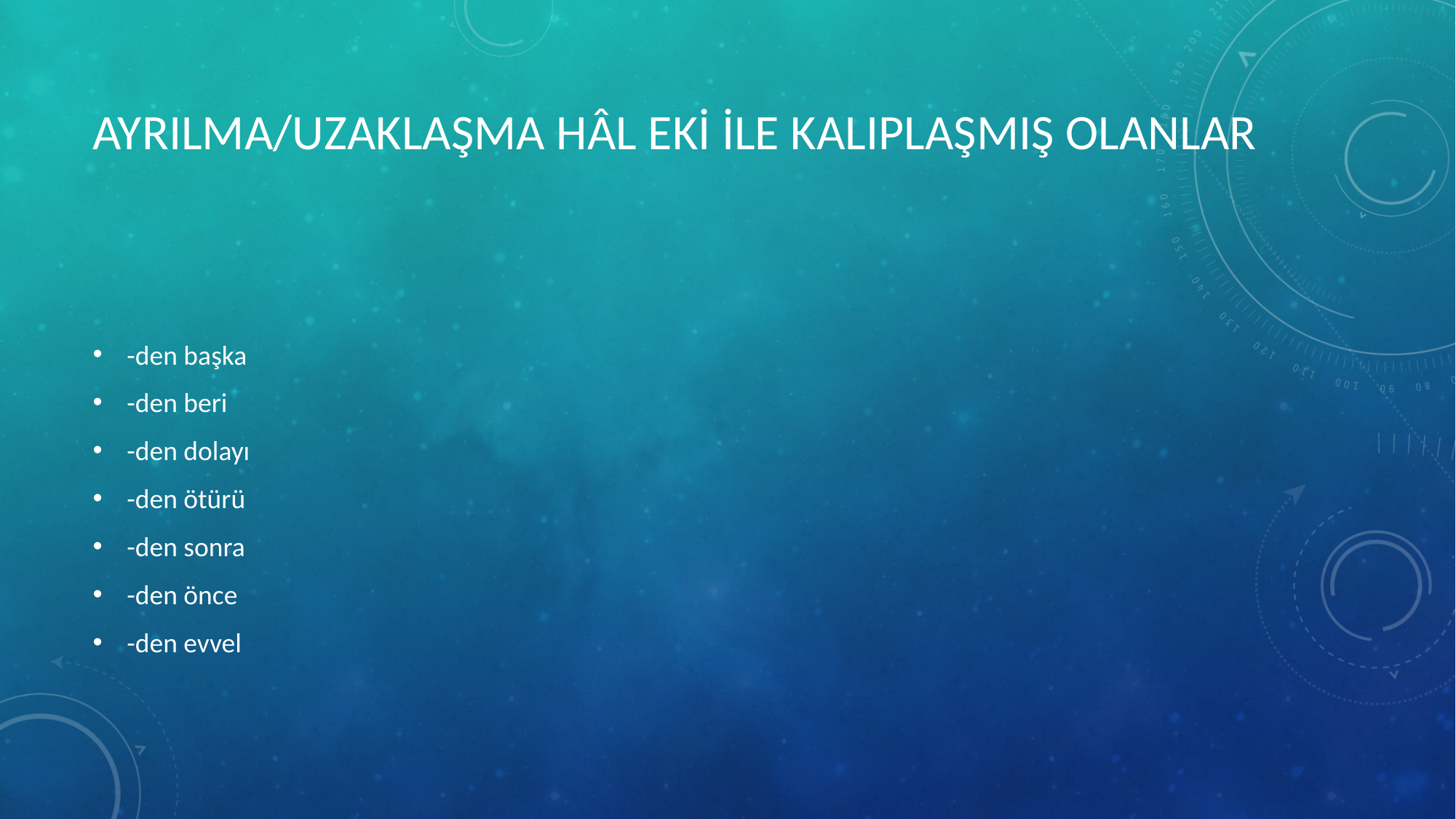

# Ayrılma/Uzaklaşma Hâl eki ile kalıplaşmış olanlar

-den başka
-den beri
-den dolayı
-den ötürü
-den sonra
-den önce
-den evvel